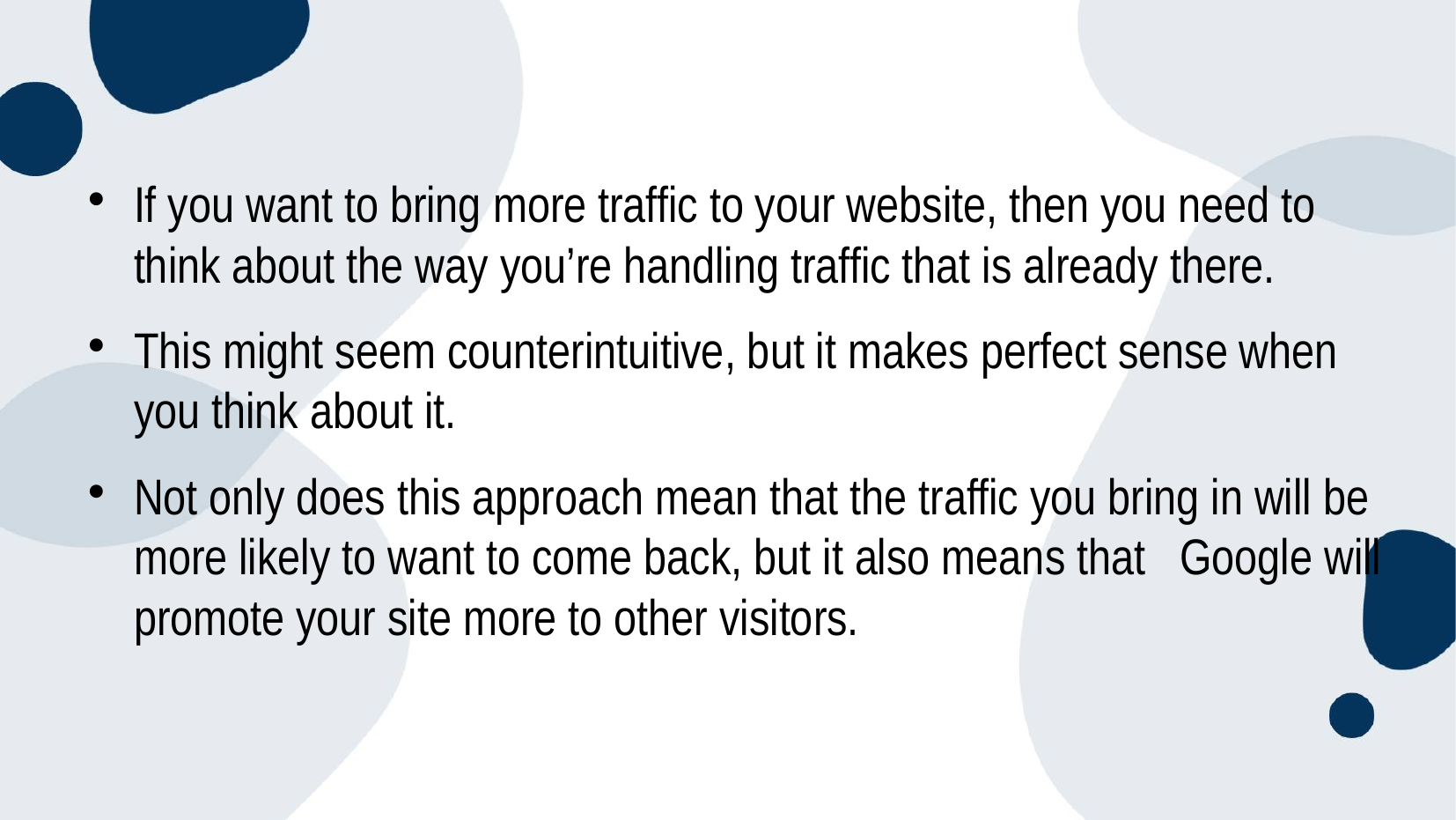

If you want to bring more traffic to your website, then you need to think about the way you’re handling traffic that is already there.
This might seem counterintuitive, but it makes perfect sense when you think about it.
Not only does this approach mean that the traffic you bring in will be more likely to want to come back, but it also means that   Google will promote your site more to other visitors.